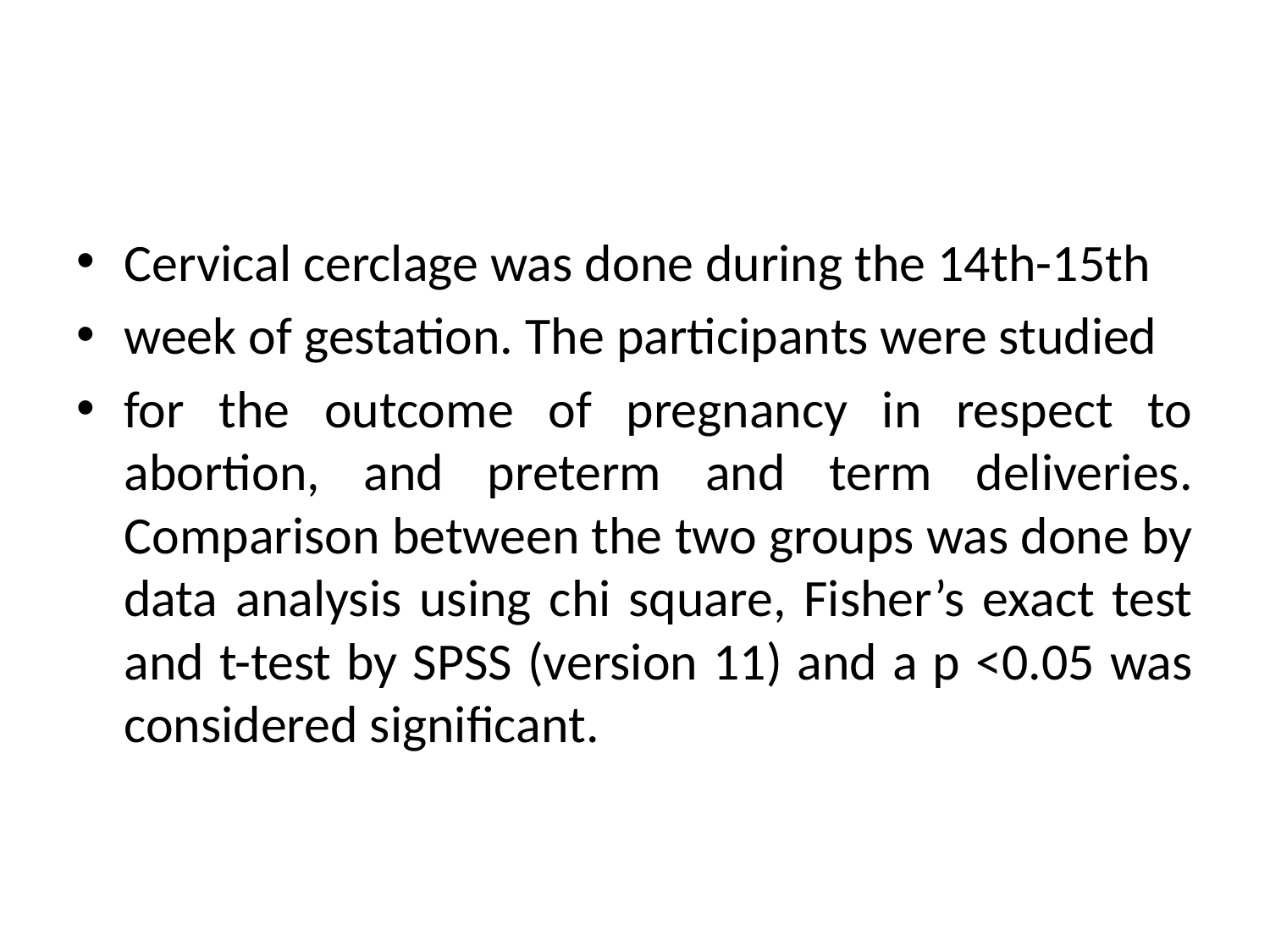

#
Cervical cerclage was done during the 14th-15th
week of gestation. The participants were studied
for the outcome of pregnancy in respect to abortion, and preterm and term deliveries. Comparison between the two groups was done by data analysis using chi square, Fisher’s exact test and t-test by SPSS (version 11) and a p <0.05 was considered significant.